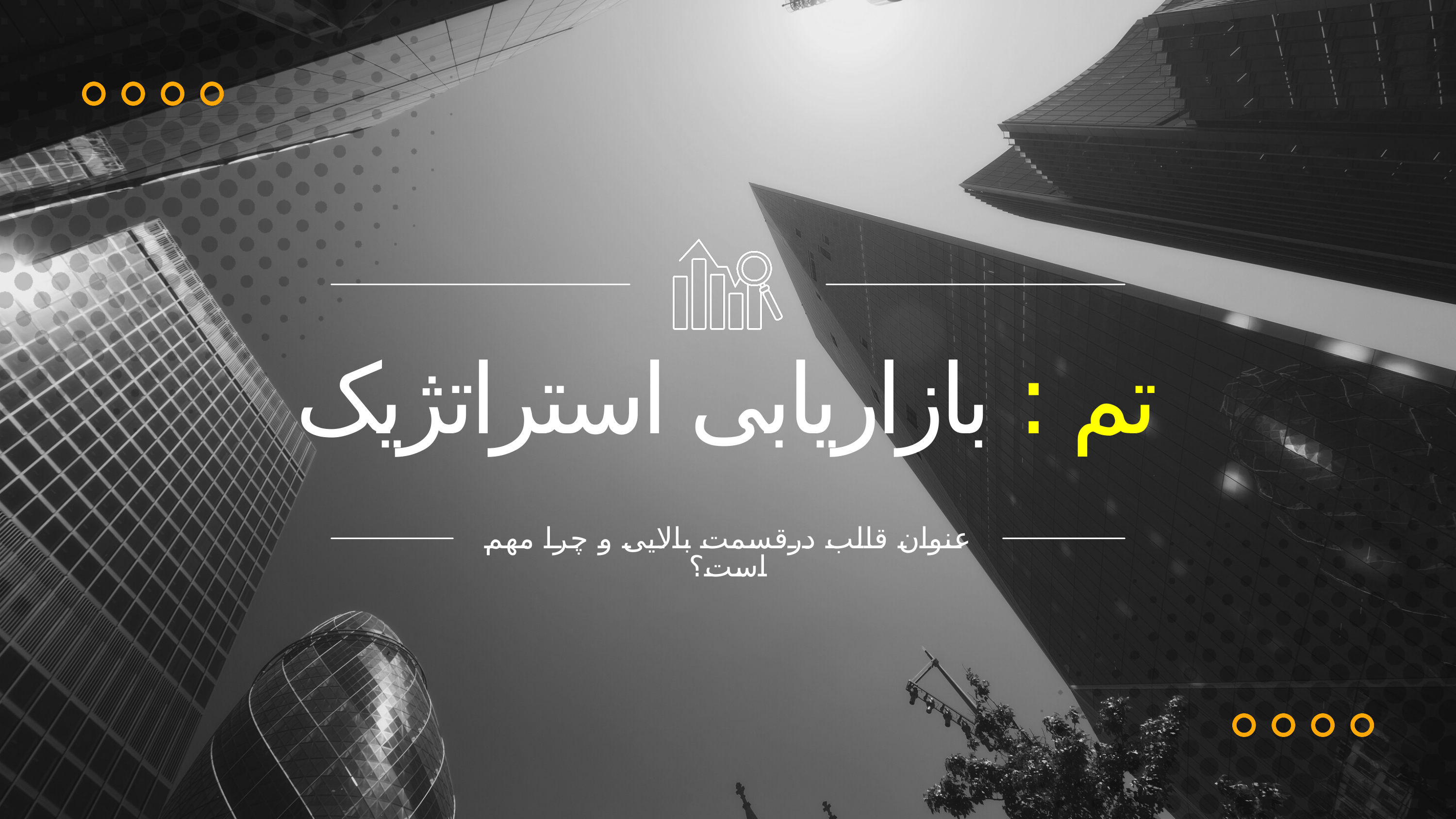

تم : بازاریابی استراتژیک

عنوان قالب درقسمت بالایی و چرا مهم است؟